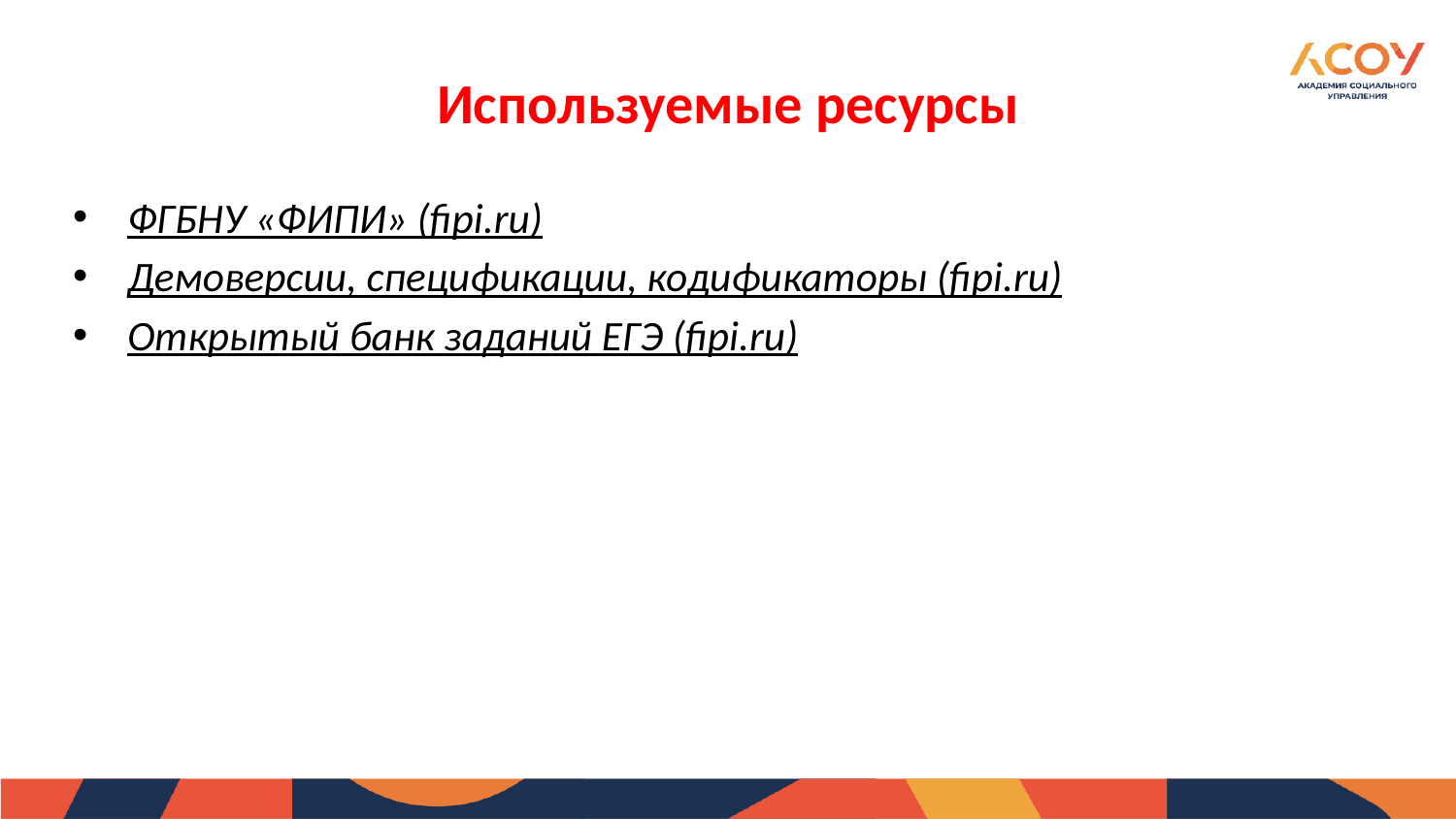

Используемые ресурсы
ФГБНУ «ФИПИ» (fipi.ru)
Демоверсии, спецификации, кодификаторы (fipi.ru)
Открытый банк заданий ЕГЭ (fipi.ru)